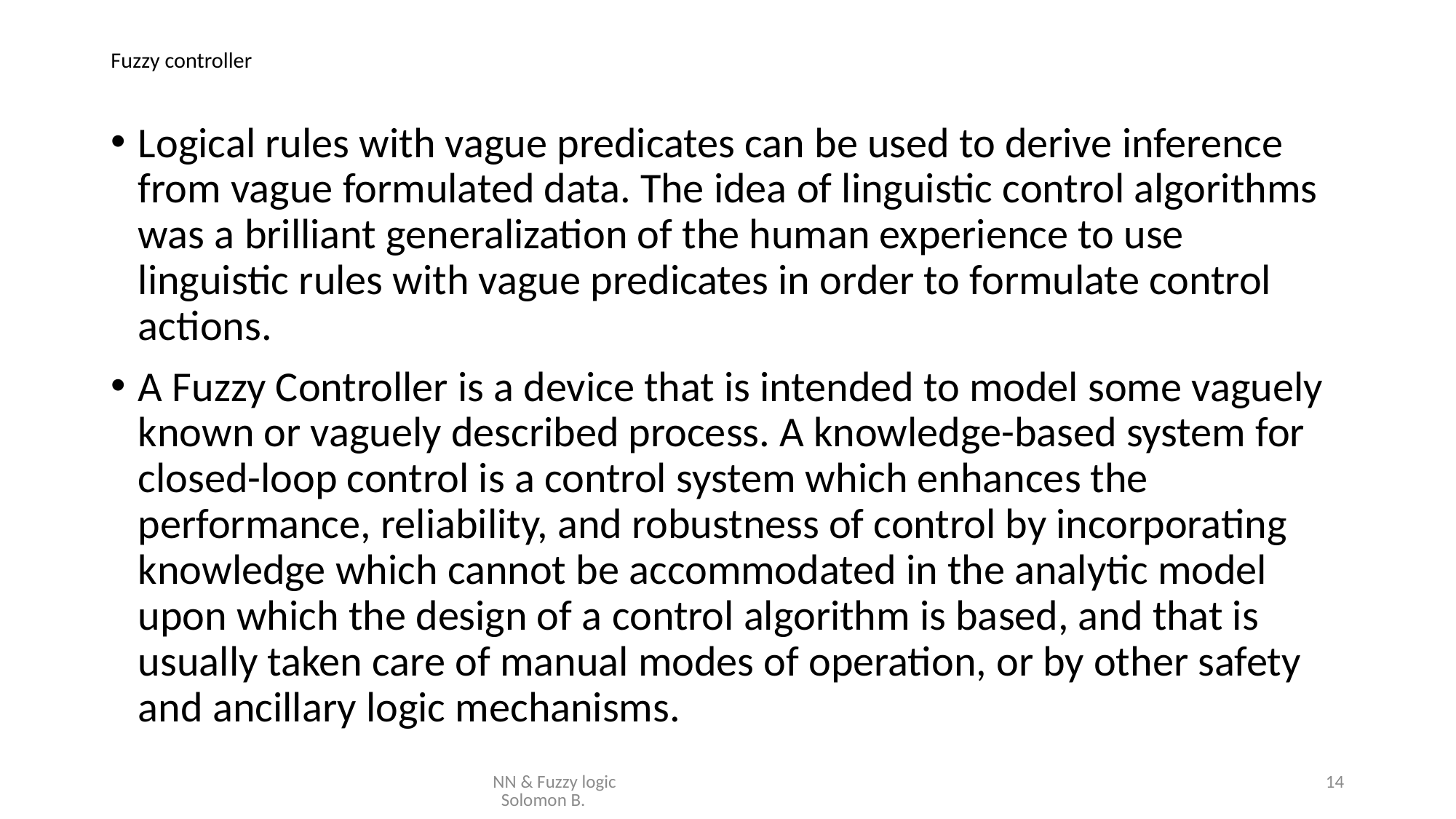

# Fuzzy controller
Logical rules with vague predicates can be used to derive inference from vague formulated data. The idea of linguistic control algorithms was a brilliant generalization of the human experience to use linguistic rules with vague predicates in order to formulate control actions.
A Fuzzy Controller is a device that is intended to model some vaguely known or vaguely described process. A knowledge-based system for closed-loop control is a control system which enhances the performance, reliability, and robustness of control by incorporating knowledge which cannot be accommodated in the analytic model upon which the design of a control algorithm is based, and that is usually taken care of manual modes of operation, or by other safety and ancillary logic mechanisms.
NN & Fuzzy logic                                                                                    Solomon B.
14